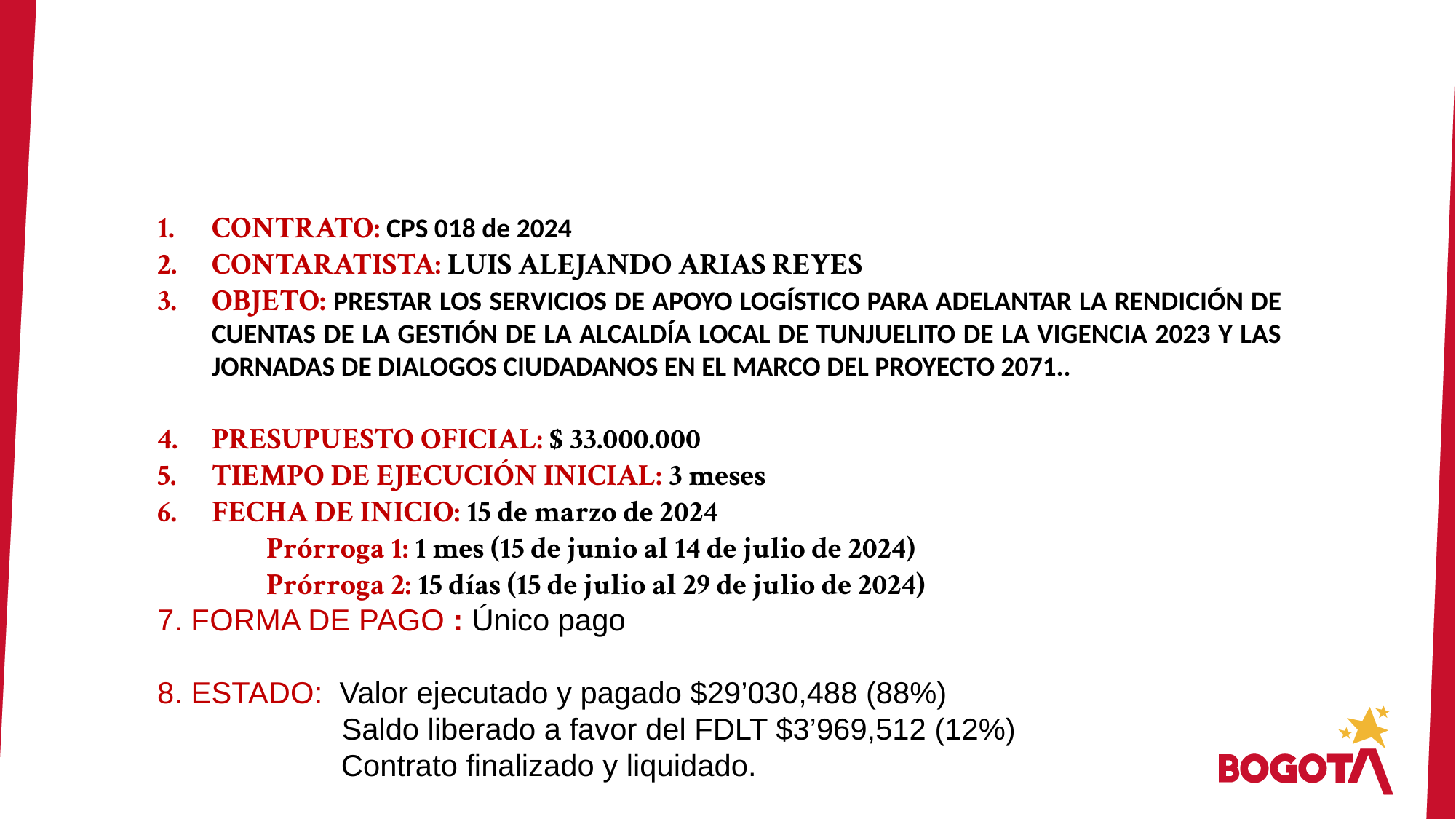

CONTRATO: CPS 018 de 2024
CONTARATISTA: LUIS ALEJANDO ARIAS REYES
OBJETO: PRESTAR LOS SERVICIOS DE APOYO LOGÍSTICO PARA ADELANTAR LA RENDICIÓN DE CUENTAS DE LA GESTIÓN DE LA ALCALDÍA LOCAL DE TUNJUELITO DE LA VIGENCIA 2023 Y LAS JORNADAS DE DIALOGOS CIUDADANOS EN EL MARCO DEL PROYECTO 2071..

PRESUPUESTO OFICIAL: $ 33.000.000
TIEMPO DE EJECUCIÓN INICIAL: 3 meses
FECHA DE INICIO: 15 de marzo de 2024
	Prórroga 1: 1 mes (15 de junio al 14 de julio de 2024)
	Prórroga 2: 15 días (15 de julio al 29 de julio de 2024)
7. FORMA DE PAGO : Único pago

8. ESTADO:  Valor ejecutado y pagado $29’030,488 (88%)
	         Saldo liberado a favor del FDLT $3’969,512 (12%)
                      Contrato finalizado y liquidado.